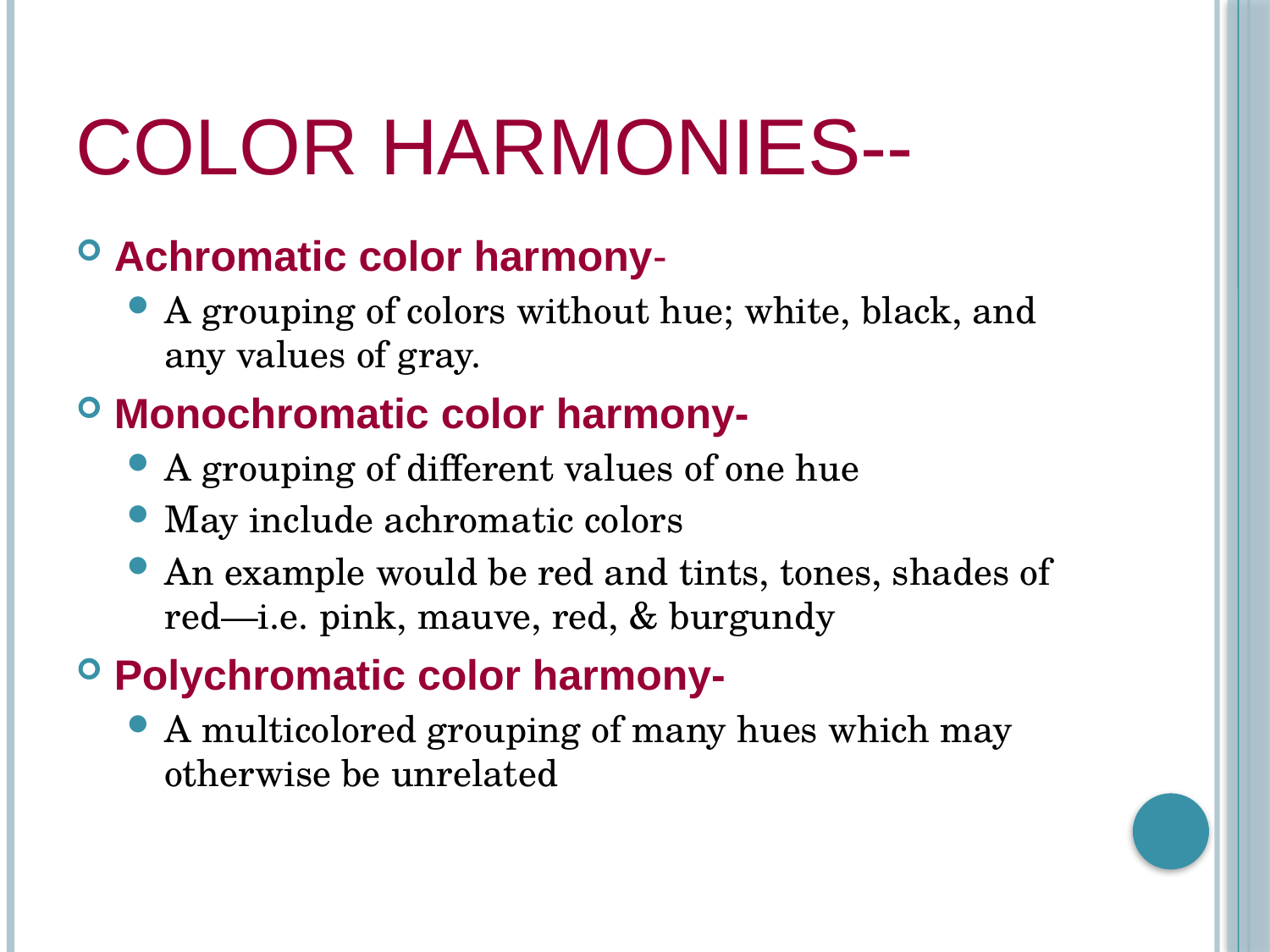

# Color Harmonies--
Achromatic color harmony-
A grouping of colors without hue; white, black, and any values of gray.
Monochromatic color harmony-
A grouping of different values of one hue
May include achromatic colors
An example would be red and tints, tones, shades of red—i.e. pink, mauve, red, & burgundy
Polychromatic color harmony-
A multicolored grouping of many hues which may otherwise be unrelated